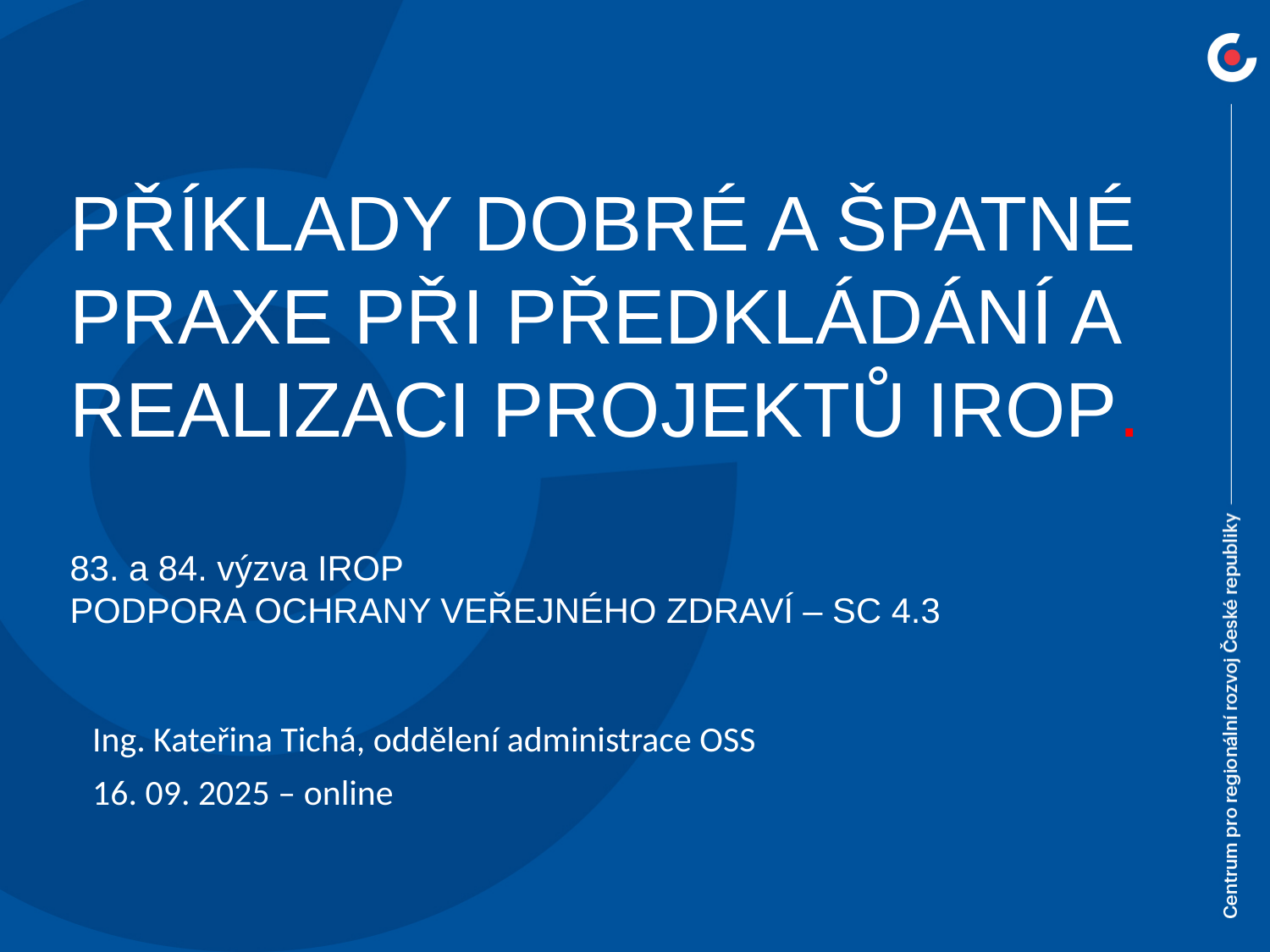

Příklady dobré a špatné praxe při předkládání a realizaci projektů IROP.
83. a 84. výzva IROP
PODPORA OCHRANY VEŘEJNÉHO ZDRAVÍ – SC 4.3
Ing. Kateřina Tichá, oddělení administrace OSS
16. 09. 2025 – online